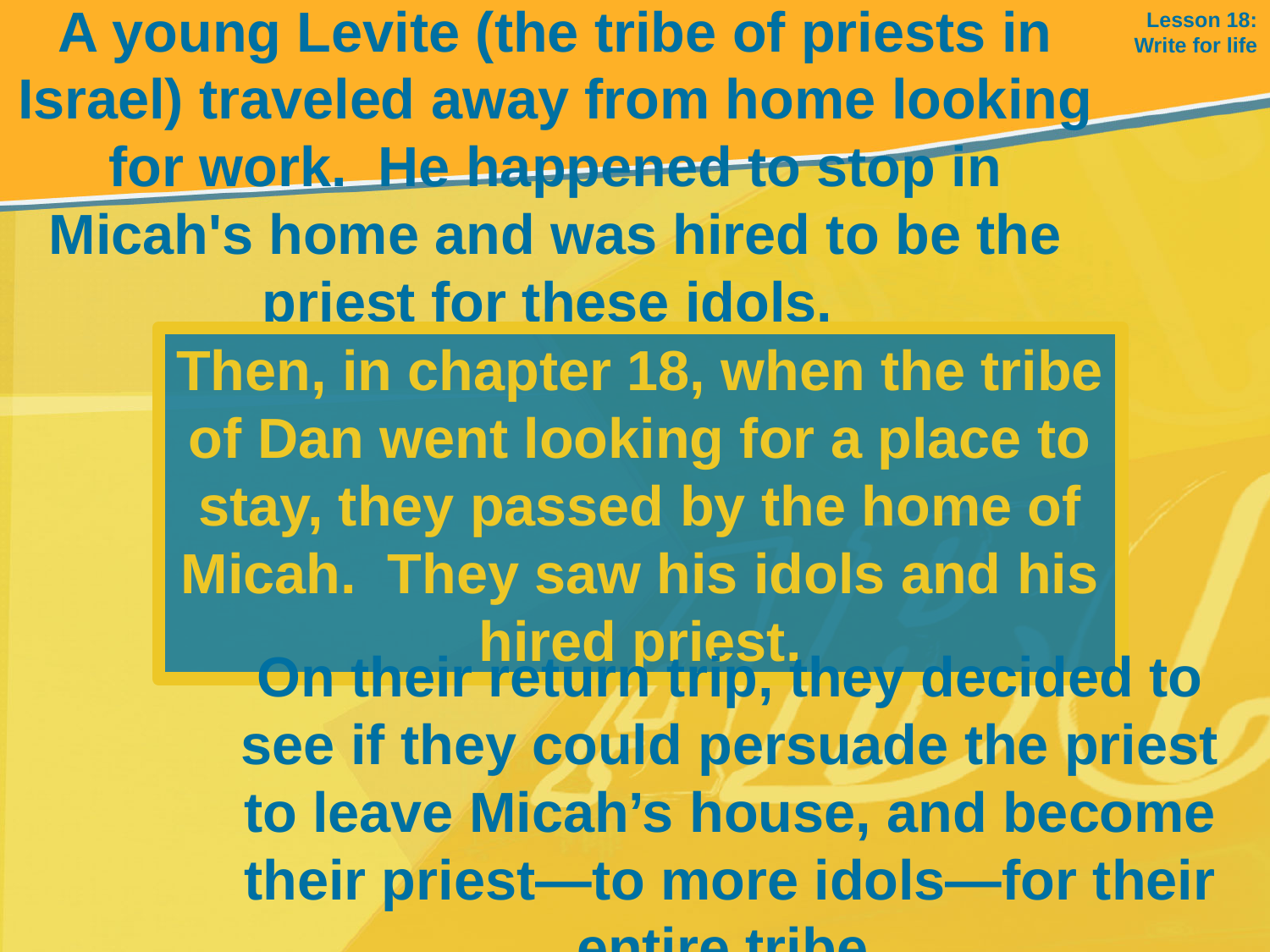

Lesson 18: Write for life
A young Levite (the tribe of priests in Israel) traveled away from home looking for work.  He happened to stop in Micah's home and was hired to be the priest for these idols.
Then, in chapter 18, when the tribe of Dan went looking for a place to stay, they passed by the home of Micah.  They saw his idols and his hired priest.
On their return trip, they decided to see if they could persuade the priest to leave Micah’s house, and become their priest—to more idols—for their entire tribe.